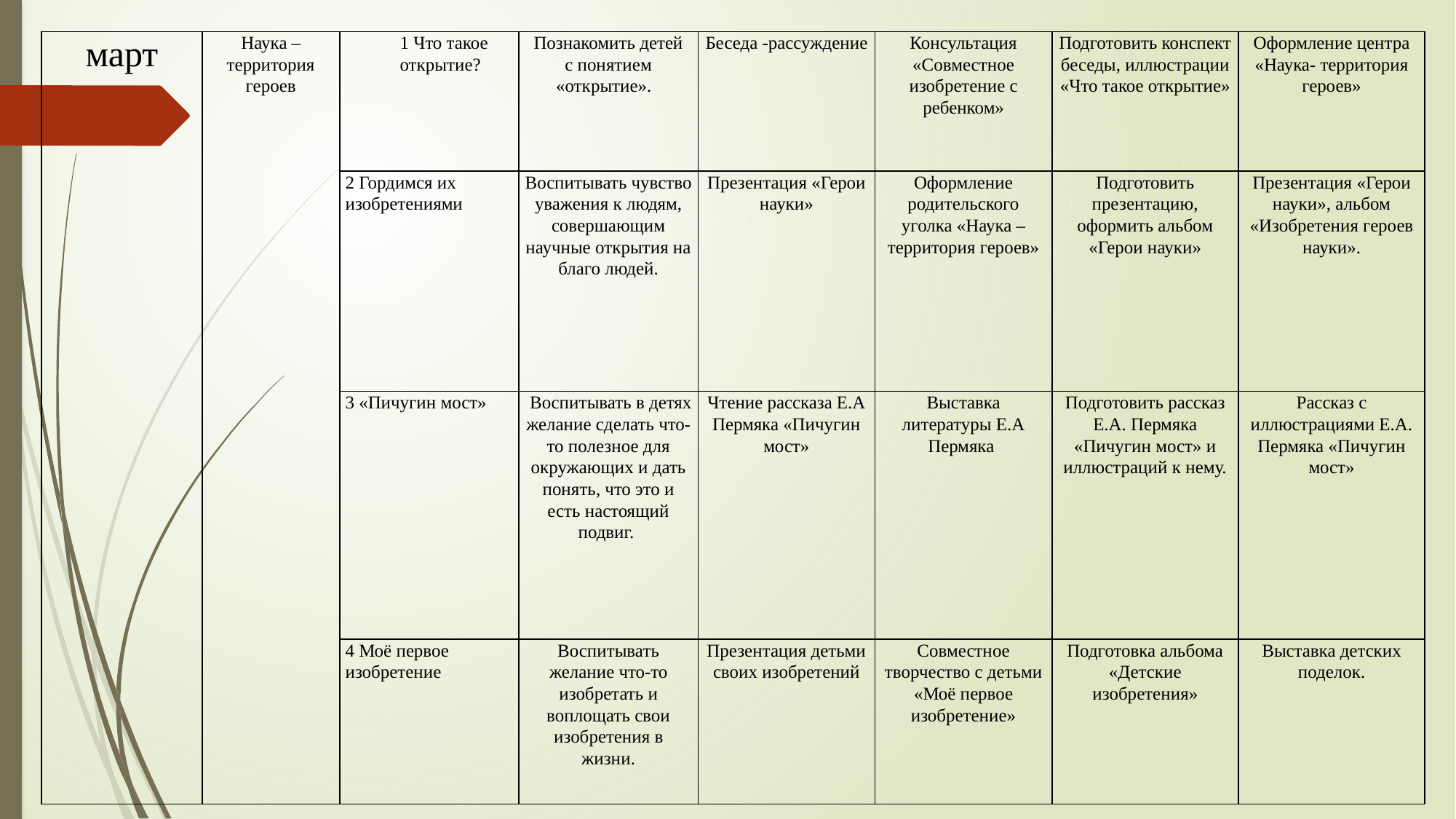

| март | Наука – территория героев | 1 Что такое открытие? | Познакомить детей с понятием «открытие». | Беседа -рассуждение | Консультация «Совместное изобретение с ребенком» | Подготовить конспект беседы, иллюстрации «Что такое открытие» | Оформление центра «Наука- территория героев» |
| --- | --- | --- | --- | --- | --- | --- | --- |
|  |  | 2 Гордимся их изобретениями | Воспитывать чувство уважения к людям, совершающим научные открытия на благо людей. | Презентация «Герои науки» | Оформление родительского уголка «Наука – территория героев» | Подготовить презентацию, оформить альбом «Герои науки» | Презентация «Герои науки», альбом «Изобретения героев науки». |
|  |  | 3 «Пичугин мост» | Воспитывать в детях желание сделать что-то полезное для окружающих и дать понять, что это и есть настоящий подвиг. | Чтение рассказа Е.А Пермяка «Пичугин мост» | Выставка литературы Е.А Пермяка | Подготовить рассказ Е.А. Пермяка «Пичугин мост» и иллюстраций к нему. | Рассказ с иллюстрациями Е.А. Пермяка «Пичугин мост» |
|  |  | 4 Моё первое изобретение | Воспитывать желание что-то изобретать и воплощать свои изобретения в жизни. | Презентация детьми своих изобретений | Совместное творчество с детьми «Моё первое изобретение» | Подготовка альбома «Детские изобретения» | Выставка детских поделок. |